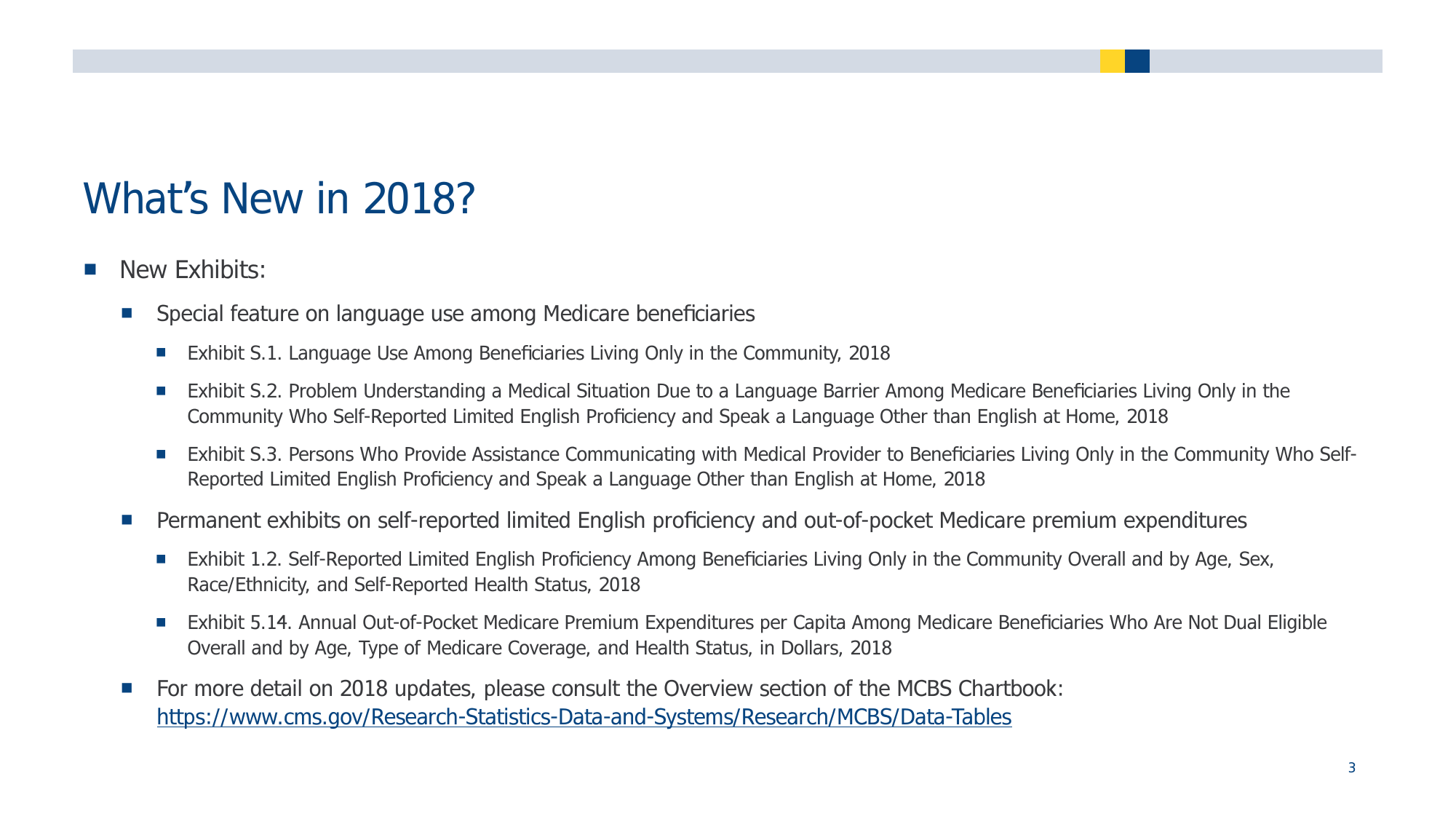

# What’s New in 2018?
New Exhibits:
Special feature on language use among Medicare beneficiaries
Exhibit S.1. Language Use Among Beneficiaries Living Only in the Community, 2018
Exhibit S.2. Problem Understanding a Medical Situation Due to a Language Barrier Among Medicare Beneficiaries Living Only in the Community Who Self-Reported Limited English Proficiency and Speak a Language Other than English at Home, 2018
Exhibit S.3. Persons Who Provide Assistance Communicating with Medical Provider to Beneficiaries Living Only in the Community Who Self-Reported Limited English Proficiency and Speak a Language Other than English at Home, 2018
Permanent exhibits on self-reported limited English proficiency and out-of-pocket Medicare premium expenditures
Exhibit 1.2. Self-Reported Limited English Proficiency Among Beneficiaries Living Only in the Community Overall and by Age, Sex, Race/Ethnicity, and Self-Reported Health Status, 2018
Exhibit 5.14. Annual Out-of-Pocket Medicare Premium Expenditures per Capita Among Medicare Beneficiaries Who Are Not Dual Eligible Overall and by Age, Type of Medicare Coverage, and Health Status, in Dollars, 2018
For more detail on 2018 updates, please consult the Overview section of the MCBS Chartbook: https://www.cms.gov/Research-Statistics-Data-and-Systems/Research/MCBS/Data-Tables